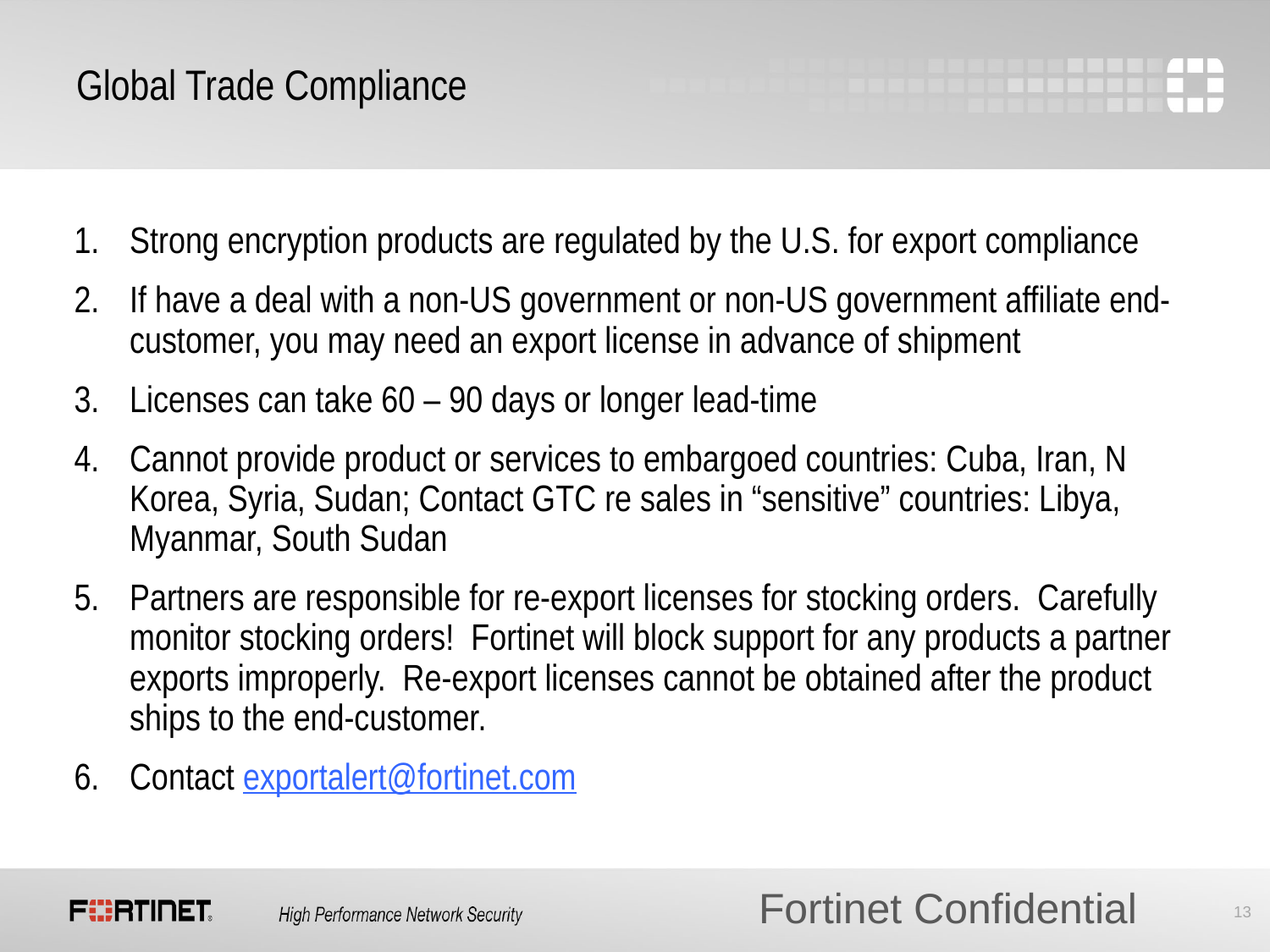

# Global Trade Compliance
Strong encryption products are regulated by the U.S. for export compliance
If have a deal with a non-US government or non-US government affiliate end-customer, you may need an export license in advance of shipment
Licenses can take 60 – 90 days or longer lead-time
Cannot provide product or services to embargoed countries: Cuba, Iran, N Korea, Syria, Sudan; Contact GTC re sales in “sensitive” countries: Libya, Myanmar, South Sudan
Partners are responsible for re-export licenses for stocking orders.  Carefully monitor stocking orders!  Fortinet will block support for any products a partner exports improperly.  Re-export licenses cannot be obtained after the product ships to the end-customer.
Contact exportalert@fortinet.com

Fortinet Confidential